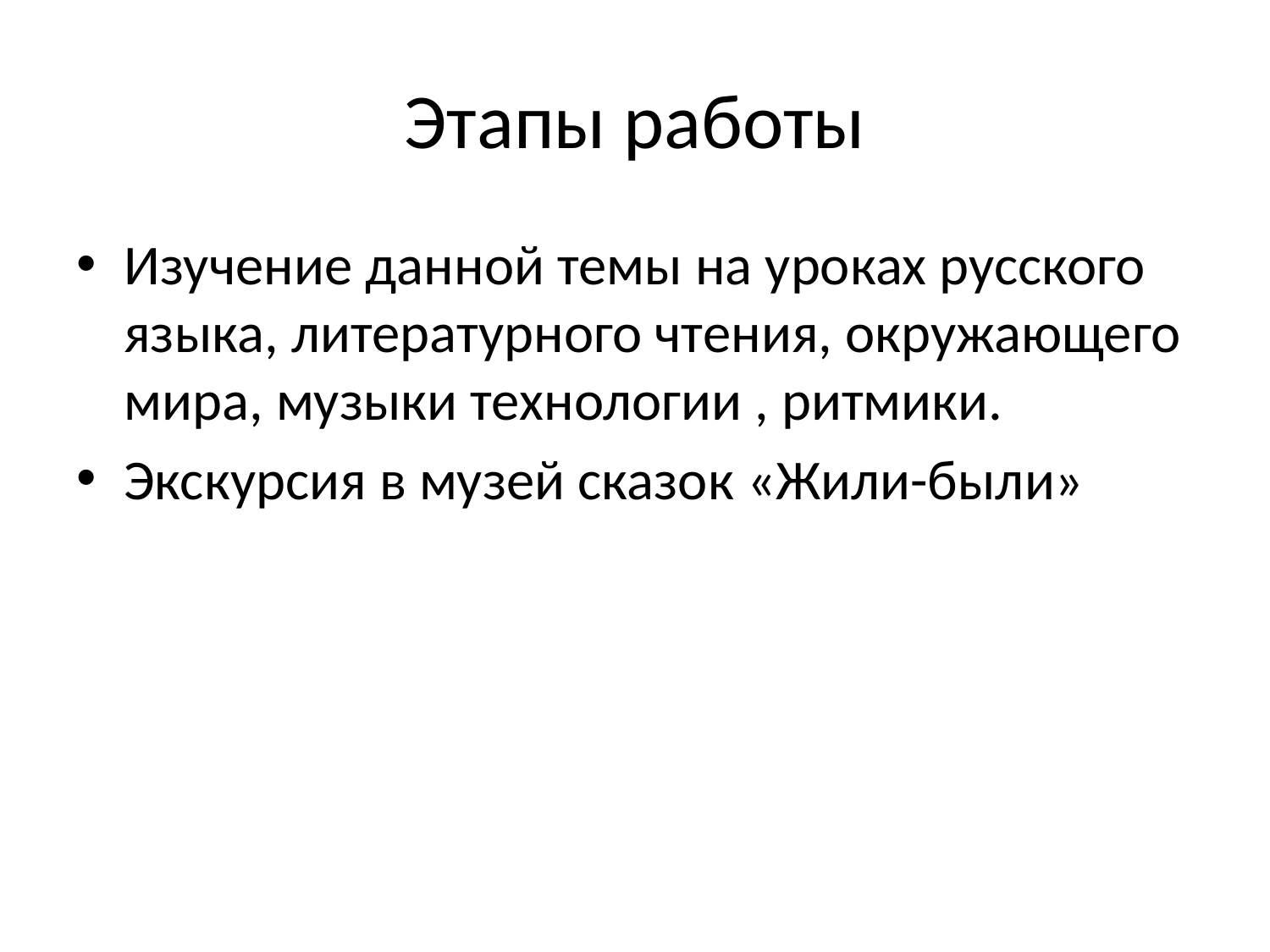

# Этапы работы
Изучение данной темы на уроках русского языка, литературного чтения, окружающего мира, музыки технологии , ритмики.
Экскурсия в музей сказок «Жили-были»